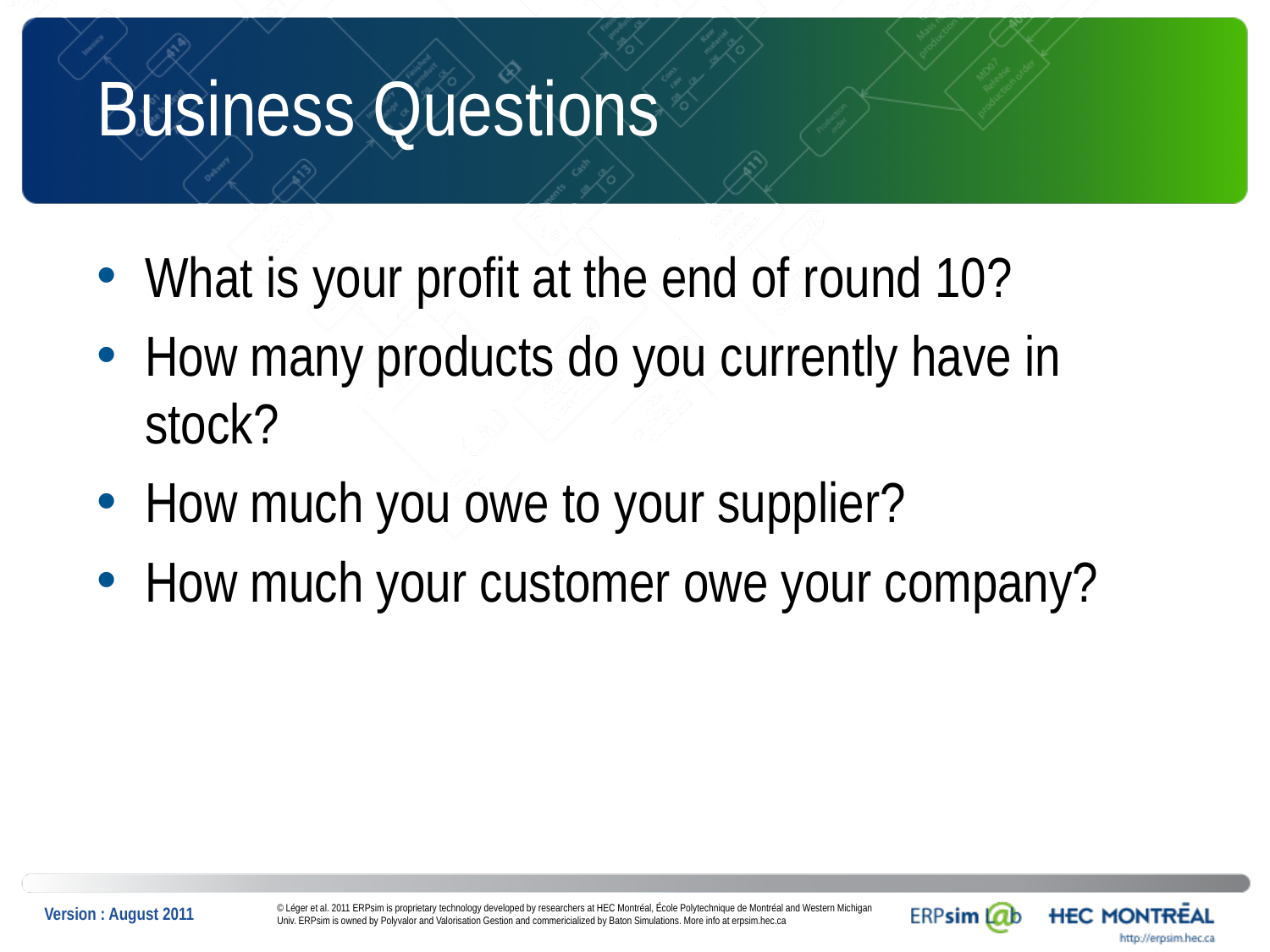

# Business Questions
What is your profit at the end of round 10?
How many products do you currently have in stock?
How much you owe to your supplier?
How much your customer owe your company?